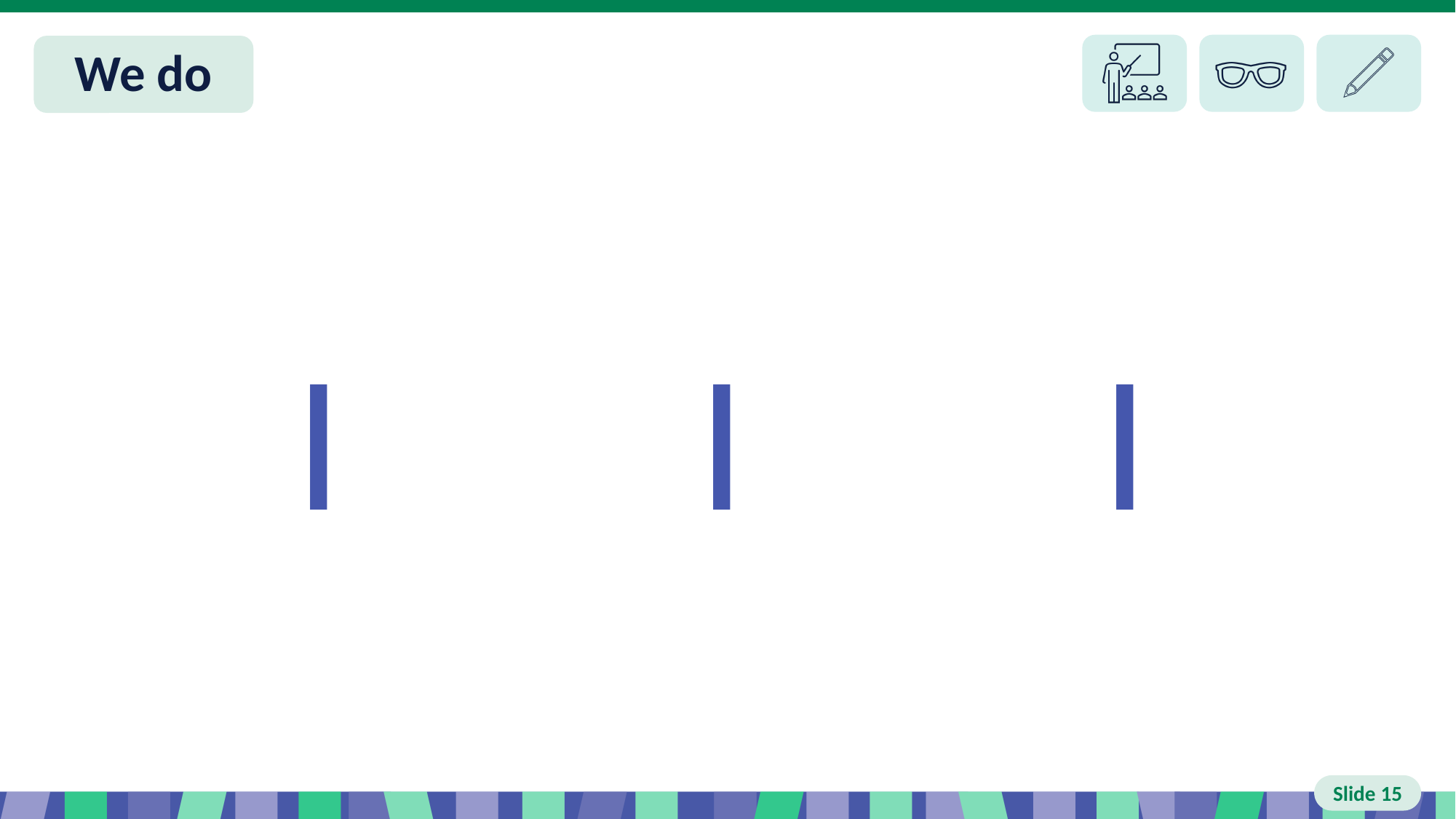

Slide 15 We do
I       I       I